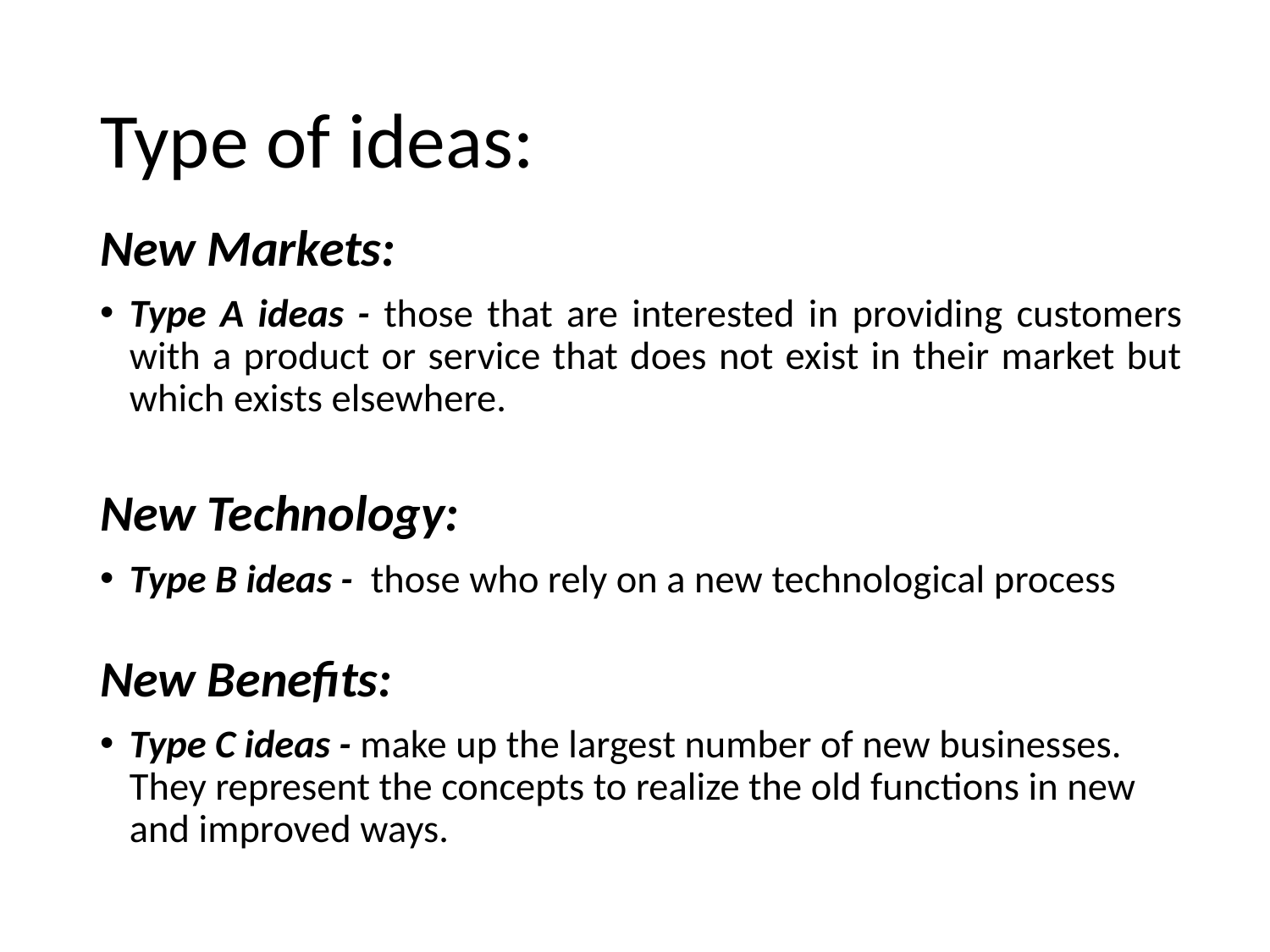

# Type of ideas:
New Markets:
Type A ideas - those that are interested in providing customers with a product or service that does not exist in their market but which exists elsewhere.

New Technology:
Type B ideas -  those who rely on a new technological process

New Benefits:
Type C ideas - make up the largest number of new businesses. They represent the concepts to realize the old functions in new and improved ways.